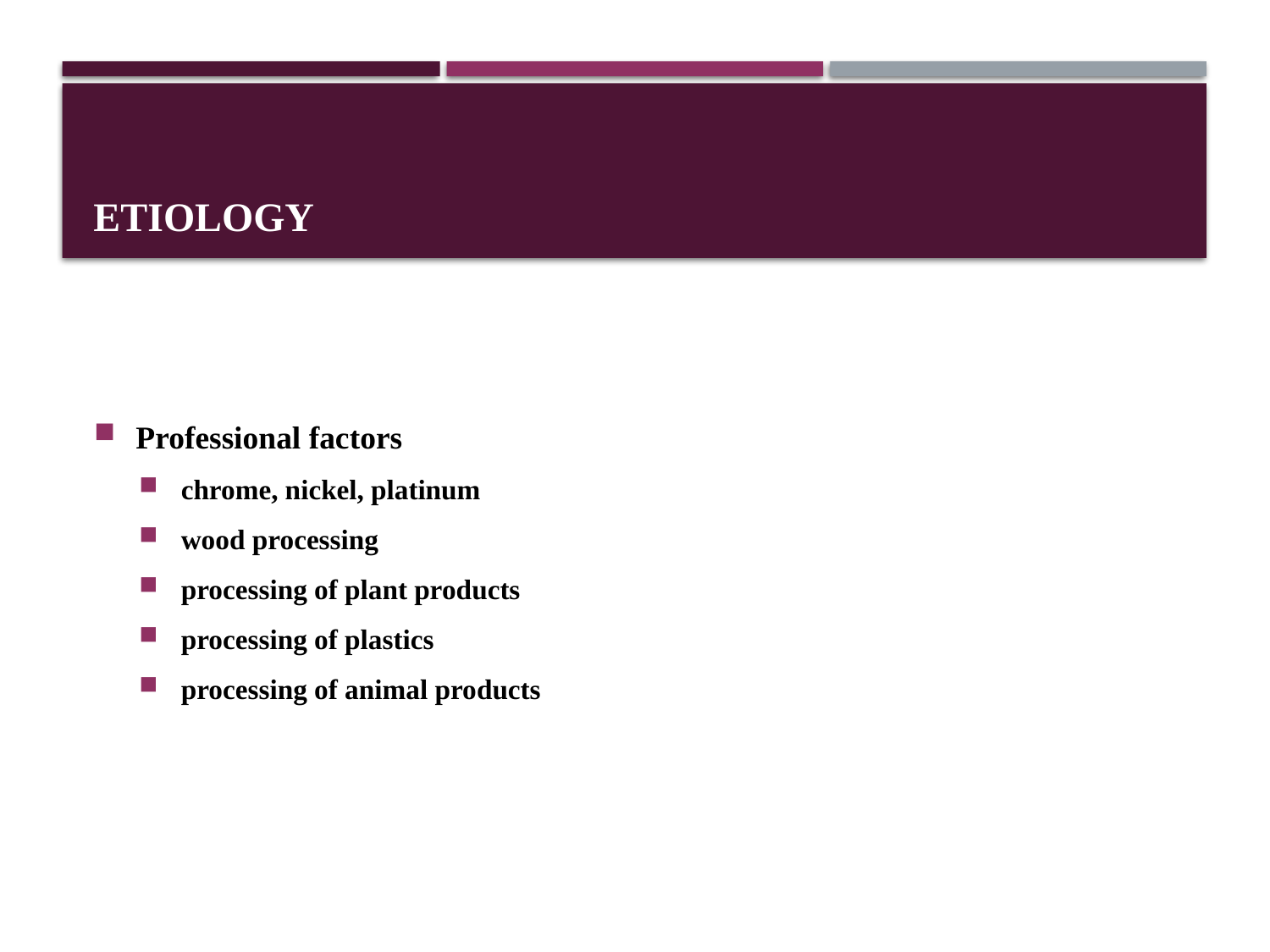

# ETIOLOGY
Professional factors
chrome, nickel, platinum
wood processing
processing of plant products
processing of plastics
processing of animal products